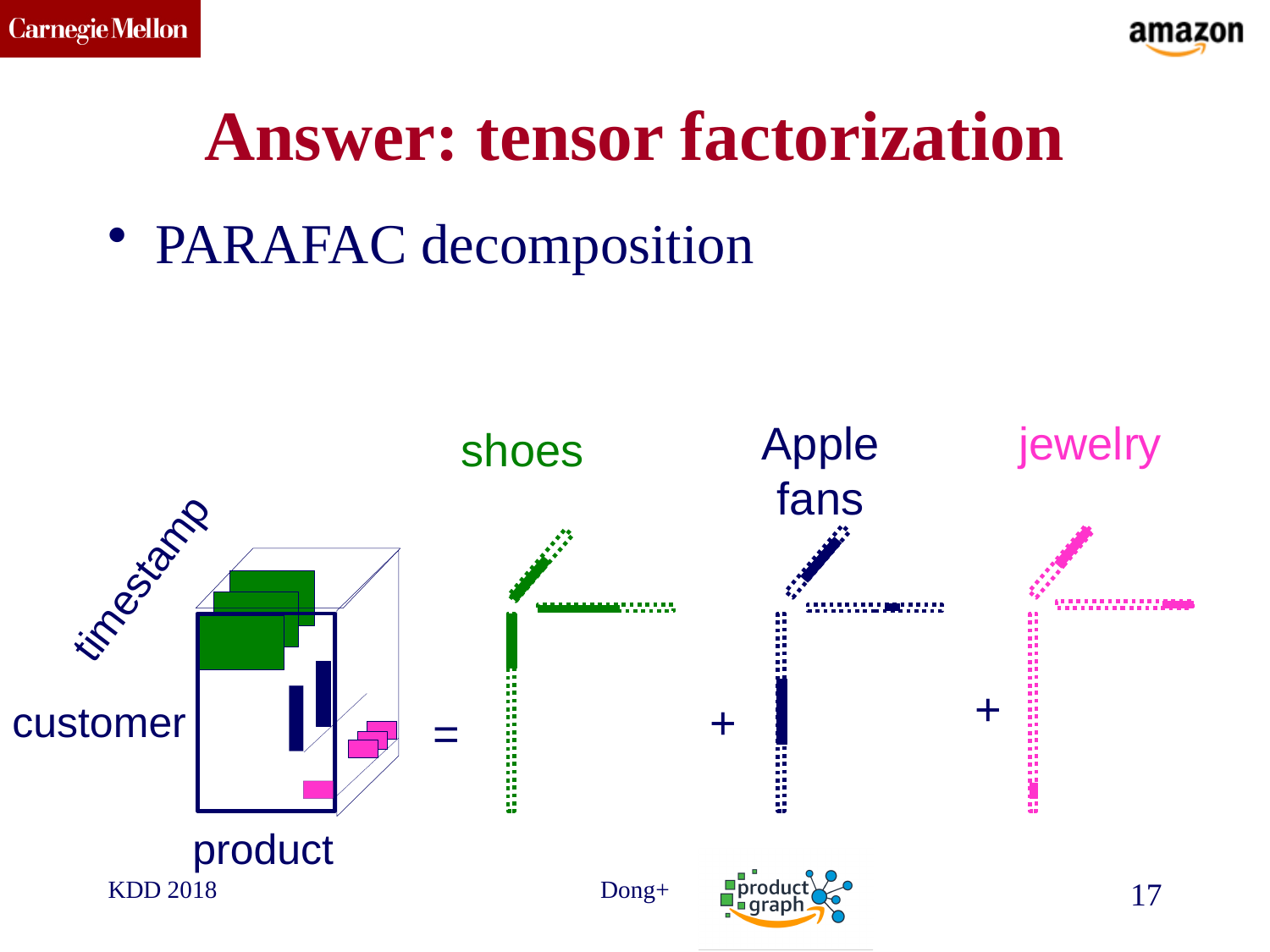

# Answer: tensor factorization
PARAFAC decomposition
Apple
fans
jewelry
shoes

timestamp

+

+
customer
=

product
KDD 2018
Dong+
17